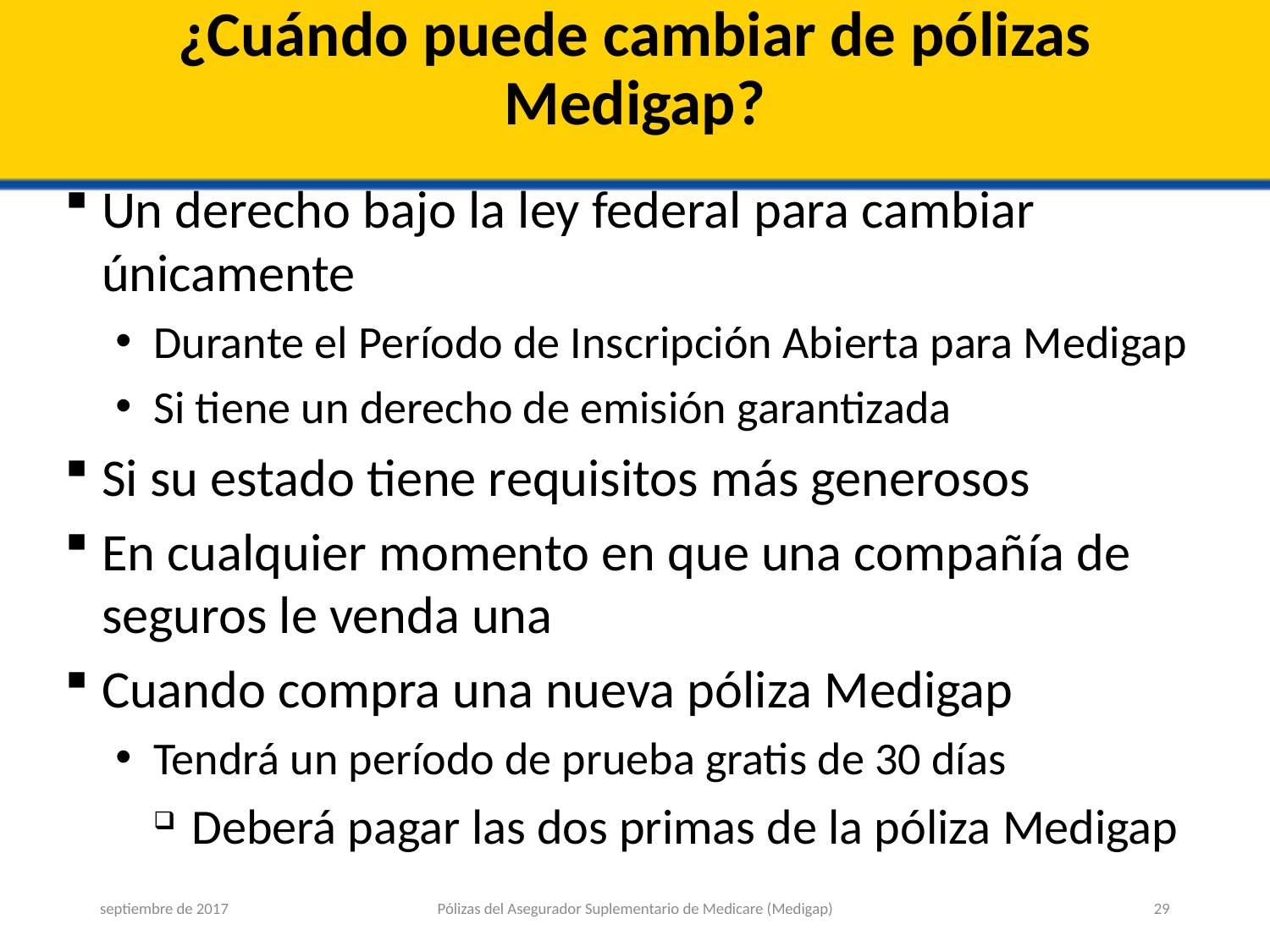

# ¿Cuándo puede cambiar de pólizas Medigap?
Un derecho bajo la ley federal para cambiar únicamente
Durante el Período de Inscripción Abierta para Medigap
Si tiene un derecho de emisión garantizada
Si su estado tiene requisitos más generosos
En cualquier momento en que una compañía de seguros le venda una
Cuando compra una nueva póliza Medigap
Tendrá un período de prueba gratis de 30 días
Deberá pagar las dos primas de la póliza Medigap
septiembre de 2017
Pólizas del Asegurador Suplementario de Medicare (Medigap)
29